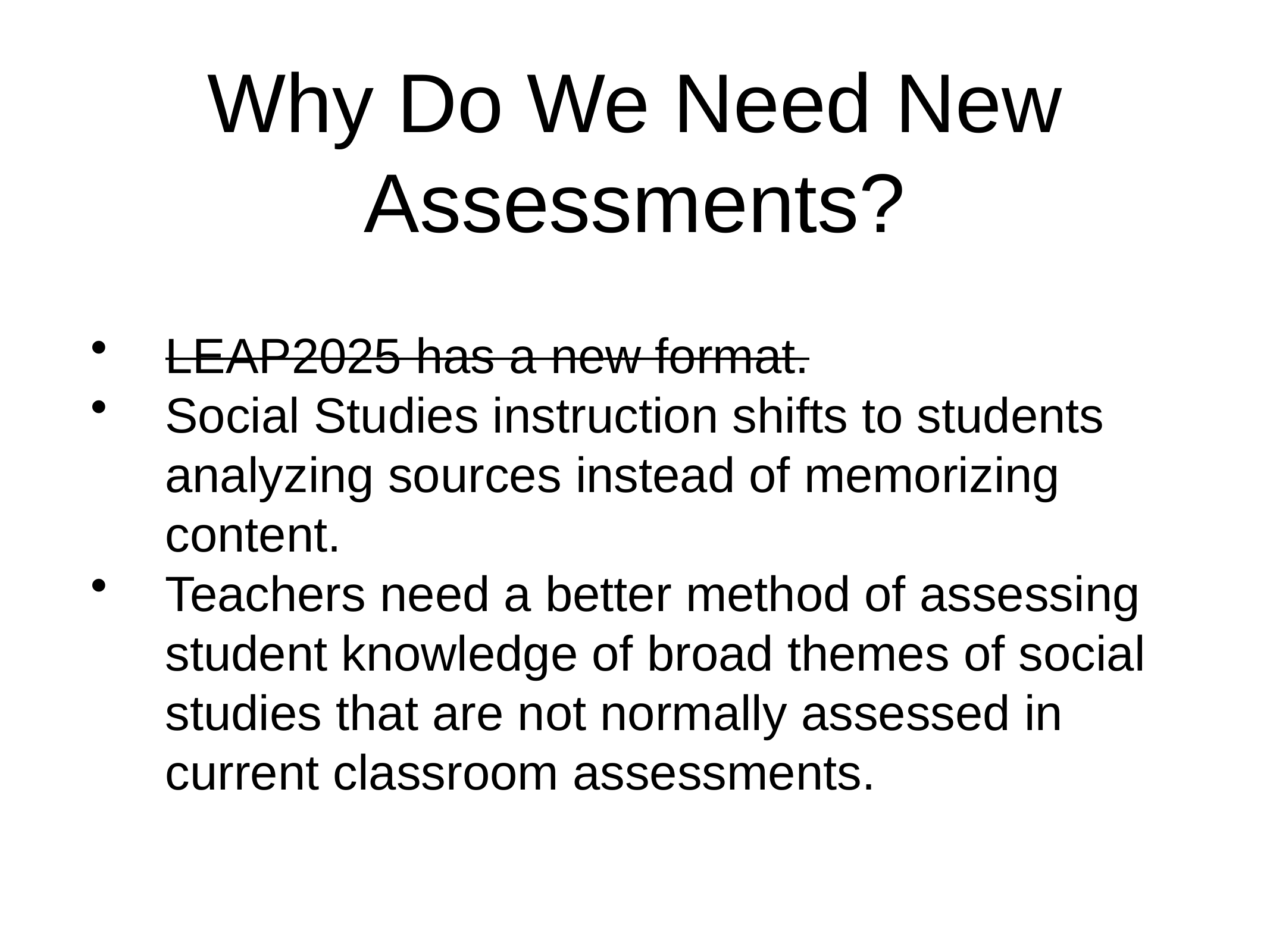

# Why Do We Need New Assessments?
LEAP2025 has a new format.
Social Studies instruction shifts to students analyzing sources instead of memorizing content.
Teachers need a better method of assessing student knowledge of broad themes of social studies that are not normally assessed in current classroom assessments.